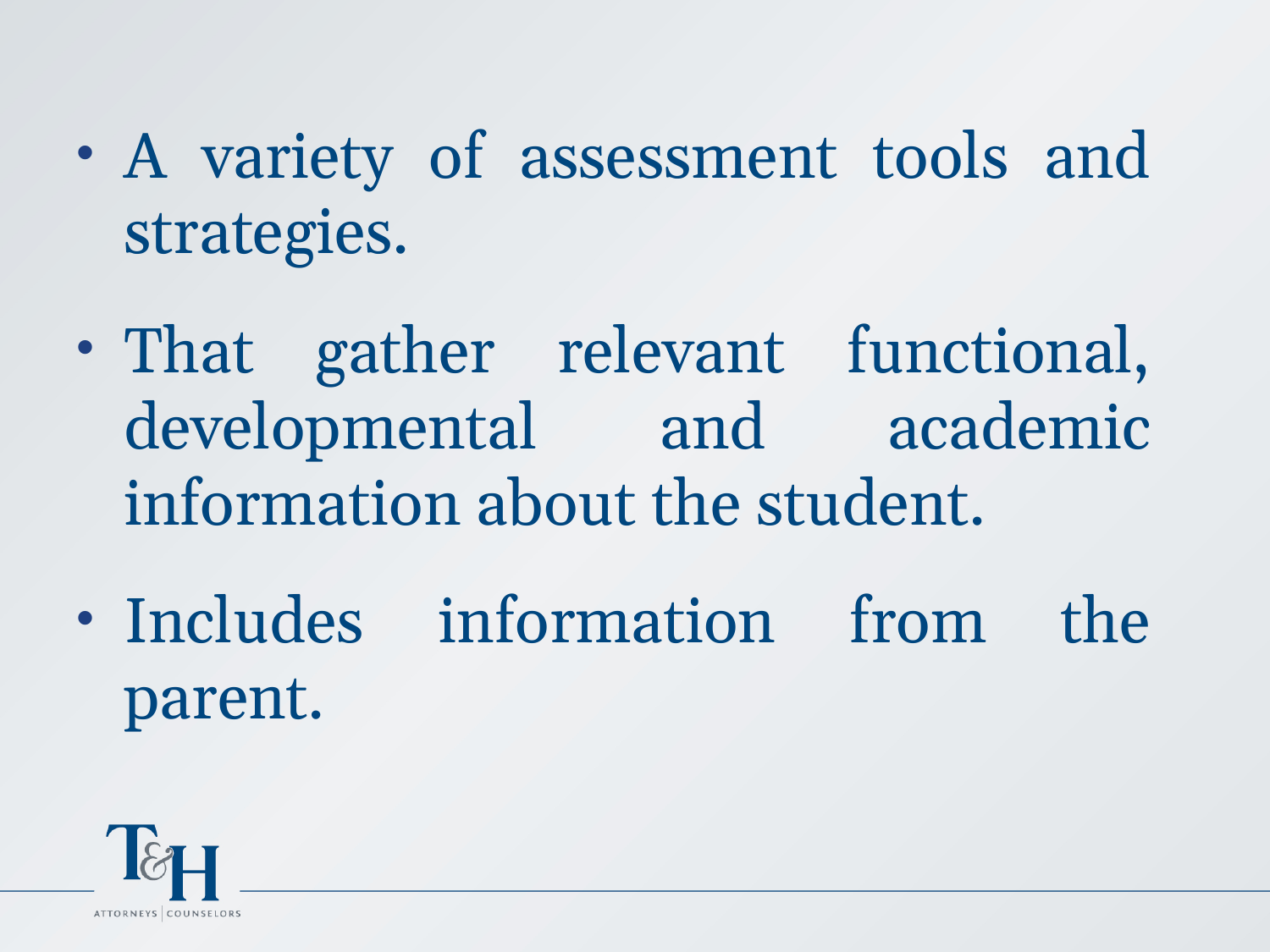

A variety of assessment tools and strategies.

That gather relevant functional, developmental and academic information about the student.

Includes information from the parent.